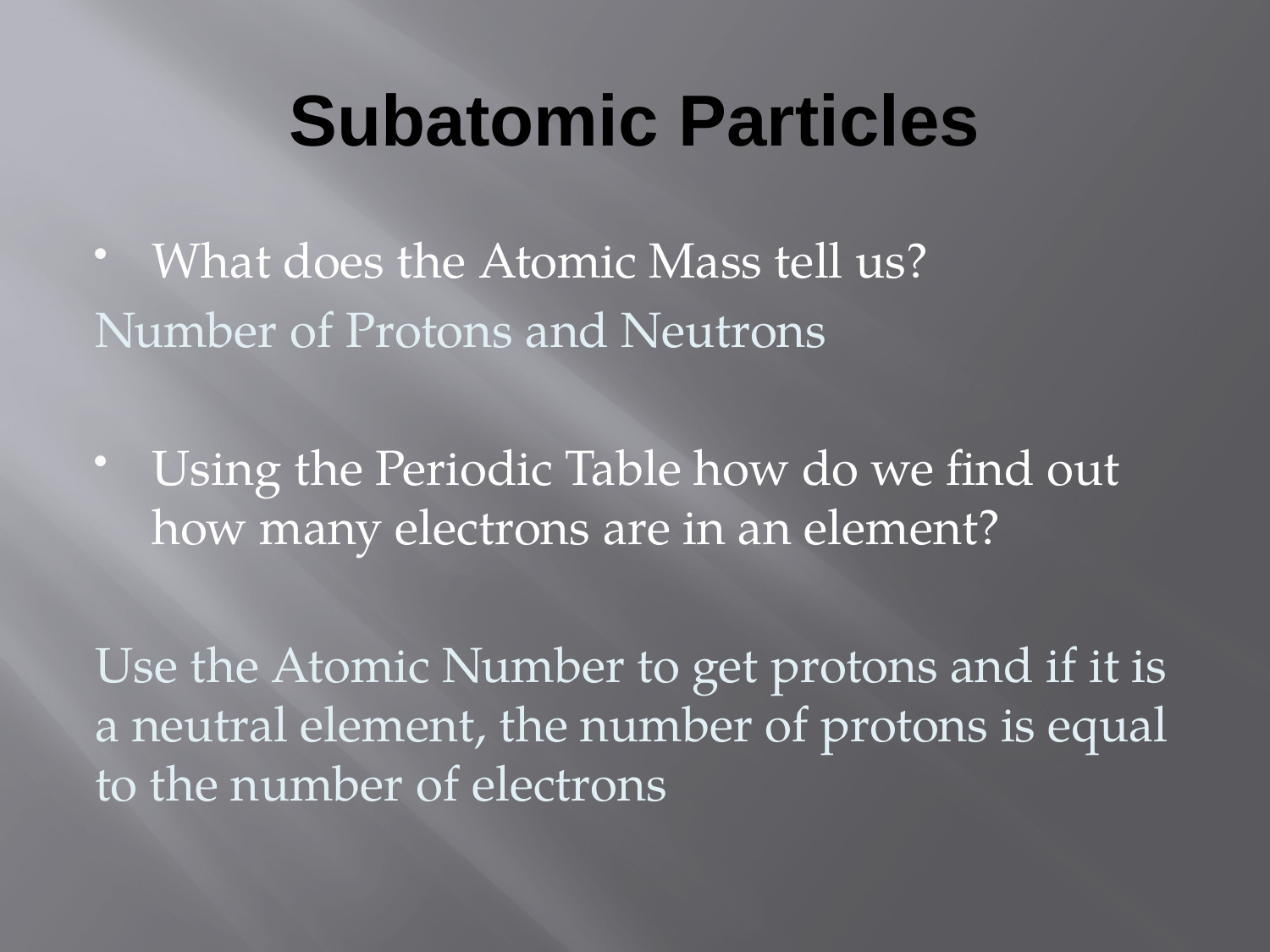

# Subatomic Particles
What does the Atomic Mass tell us?
Number of Protons and Neutrons

Using the Periodic Table how do we find out how many electrons are in an element?

Use the Atomic Number to get protons and if it is a neutral element, the number of protons is equal to the number of electrons